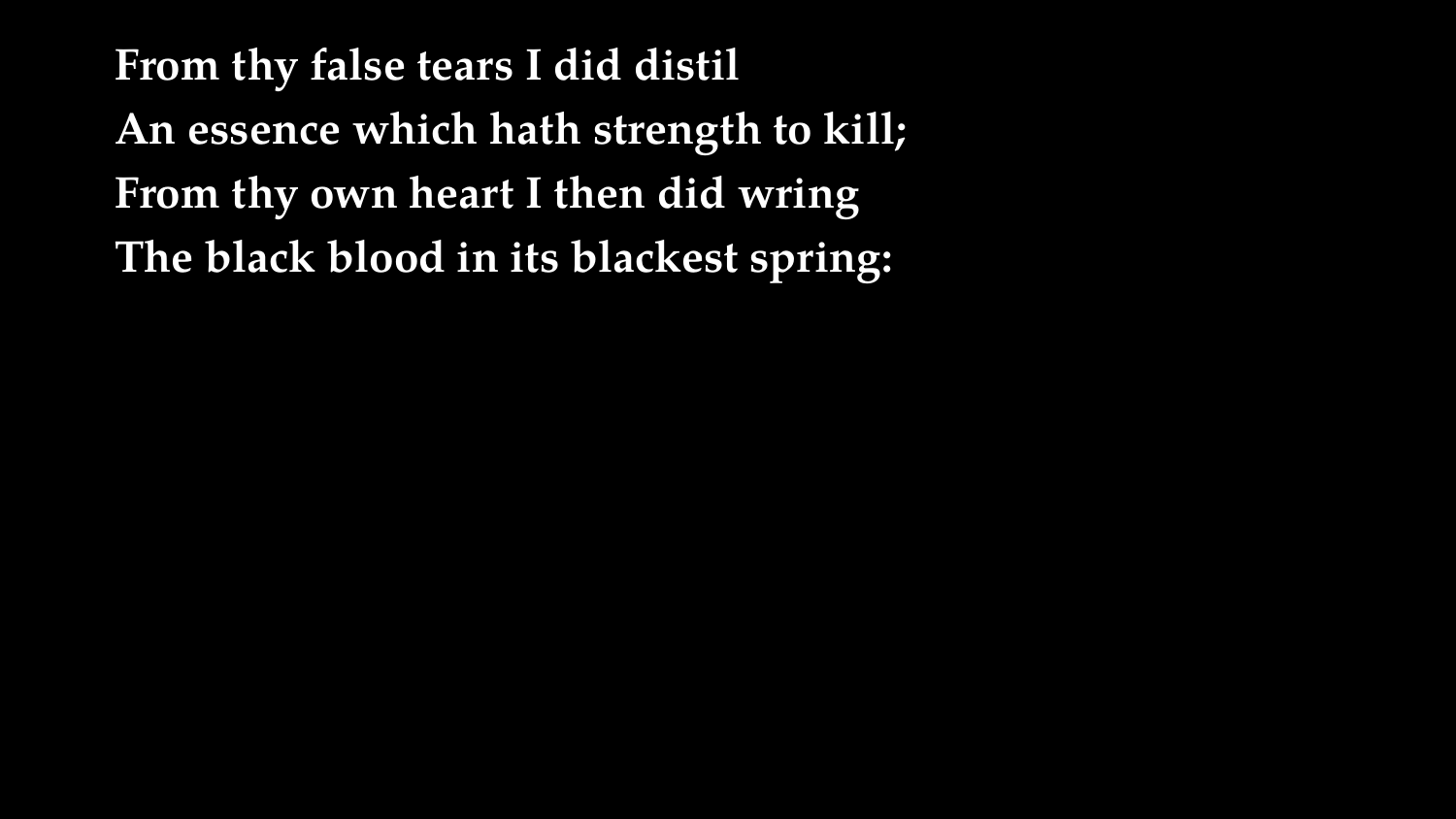

# From thy false tears I did distil An essence which hath strength to kill; From thy own heart I then did wring The black blood in its blackest spring: